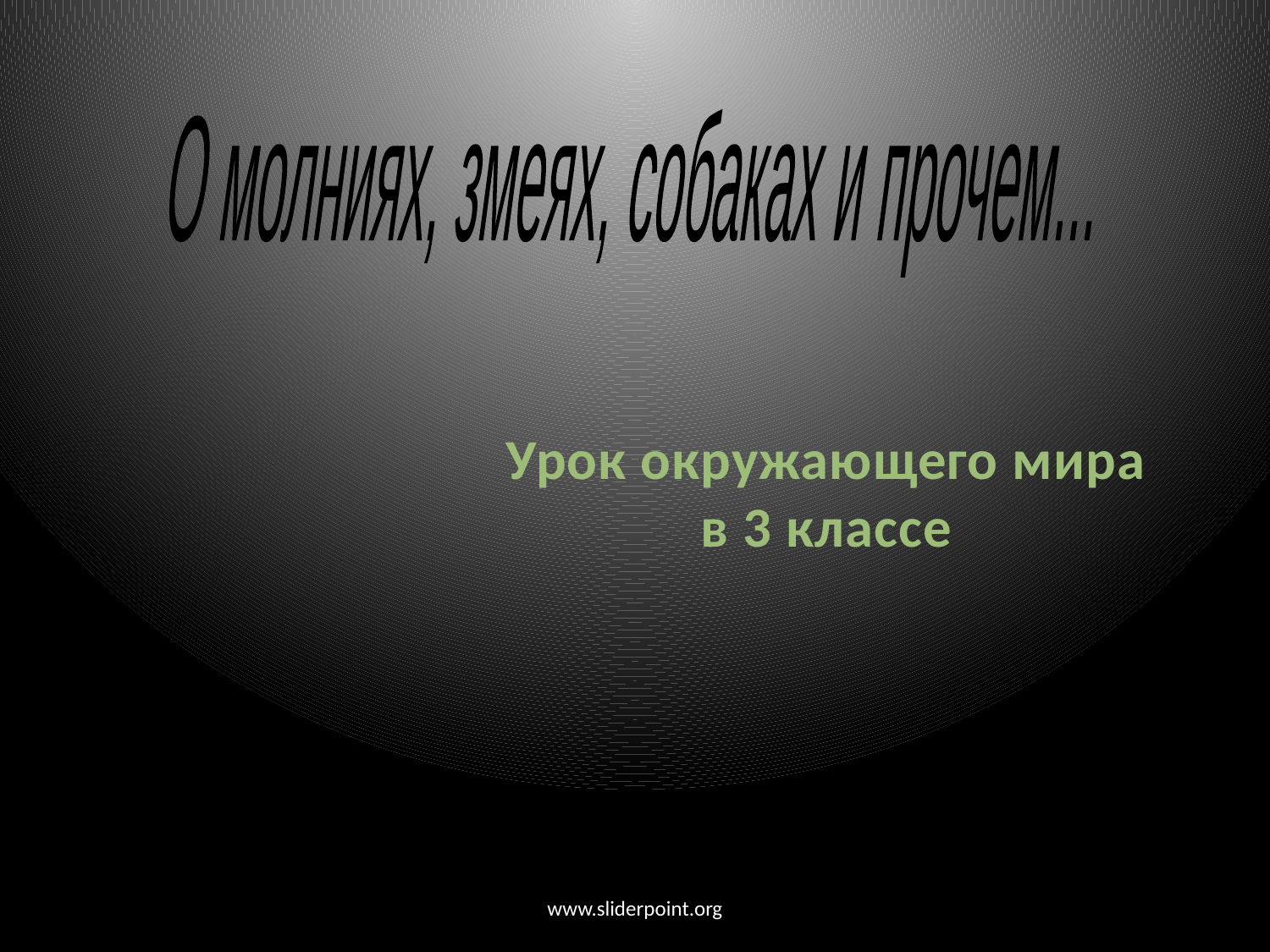

О молниях, змеях, собаках и прочем...
Урок окружающего мира в 3 классе
www.sliderpoint.org